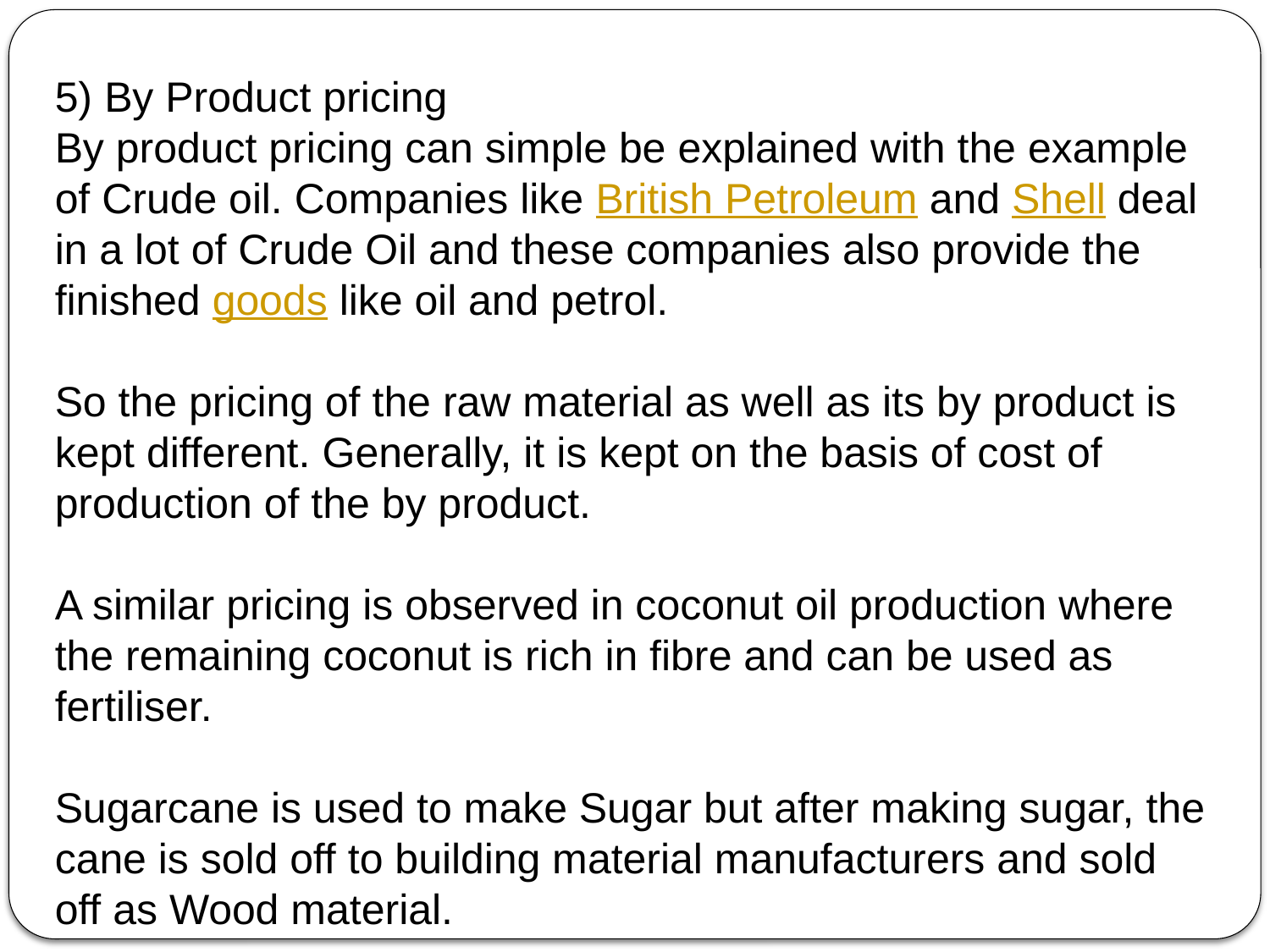

5) By Product pricing
By product pricing can simple be explained with the example of Crude oil. Companies like British Petroleum and Shell deal in a lot of Crude Oil and these companies also provide the finished goods like oil and petrol.

So the pricing of the raw material as well as its by product is kept different. Generally, it is kept on the basis of cost of production of the by product.

A similar pricing is observed in coconut oil production where the remaining coconut is rich in fibre and can be used as fertiliser.

Sugarcane is used to make Sugar but after making sugar, the cane is sold off to building material manufacturers and sold off as Wood material.